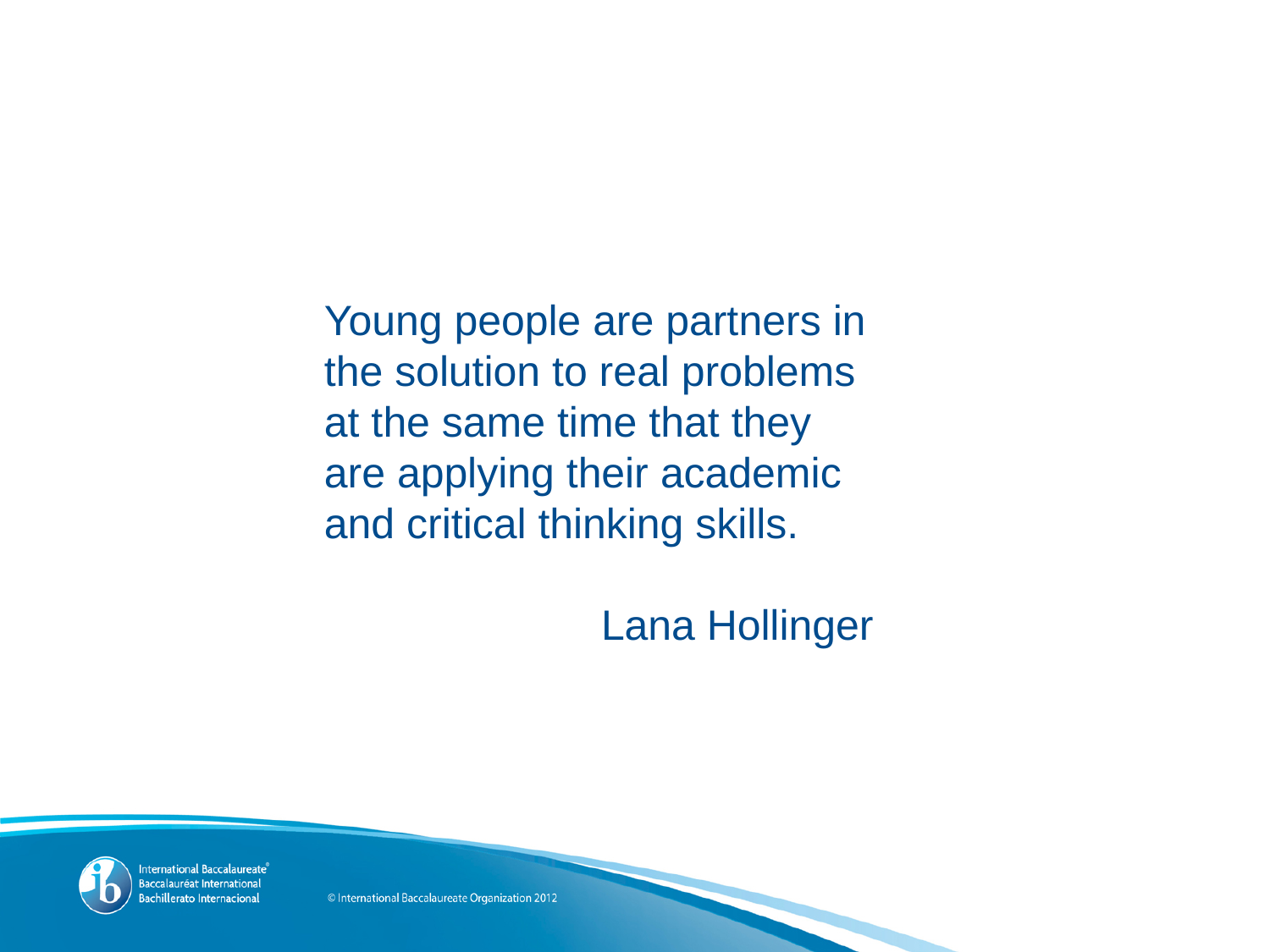

Young people are partners in the solution to real problems at the same time that they are applying their academic and critical thinking skills.

       Lana Hollinger